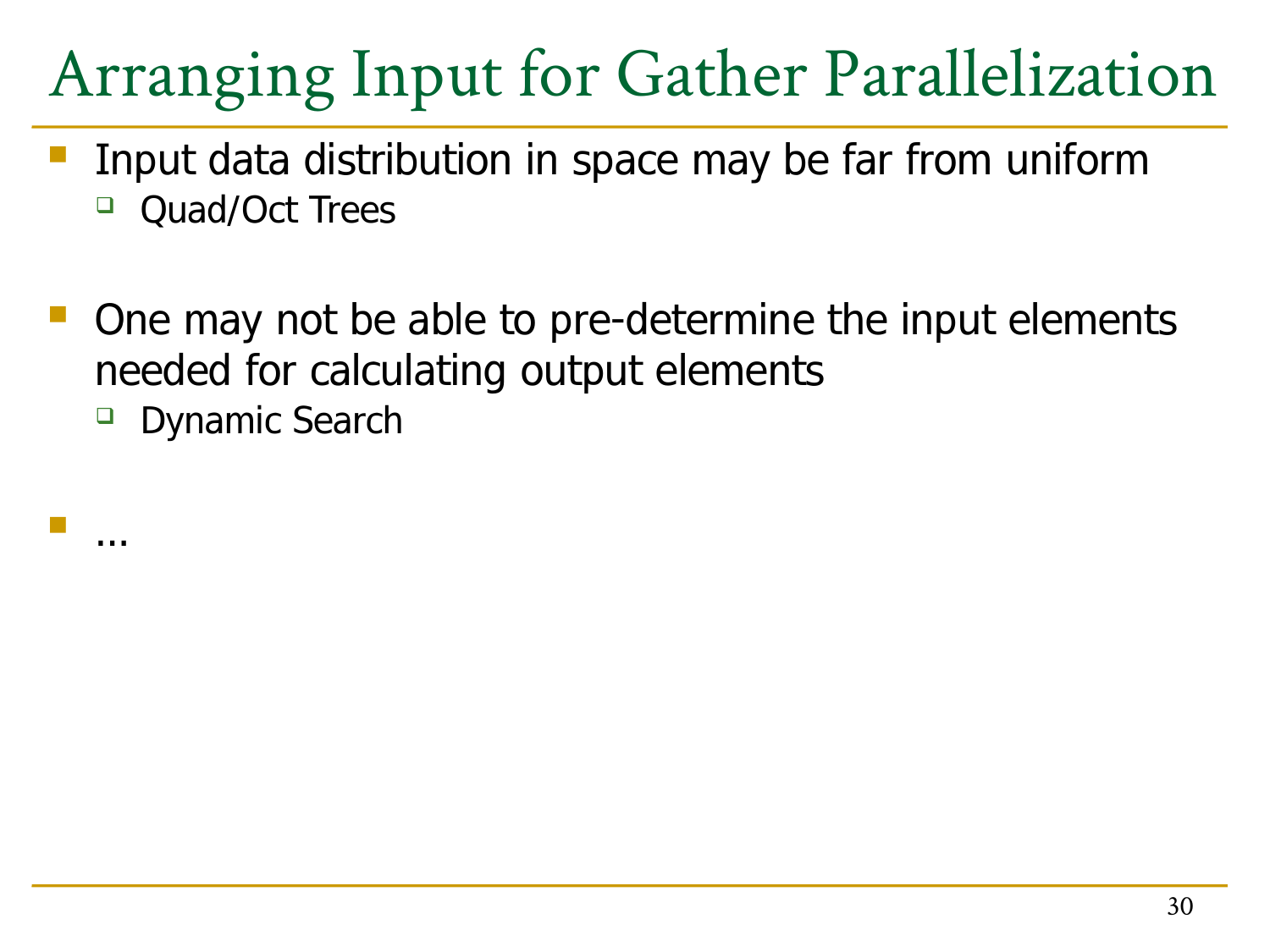

# Arranging Input for Gather Parallelization
Input data distribution in space may be far from uniform
Quad/Oct Trees

One may not be able to pre-determine the input elements needed for calculating output elements
Dynamic Search

…
30